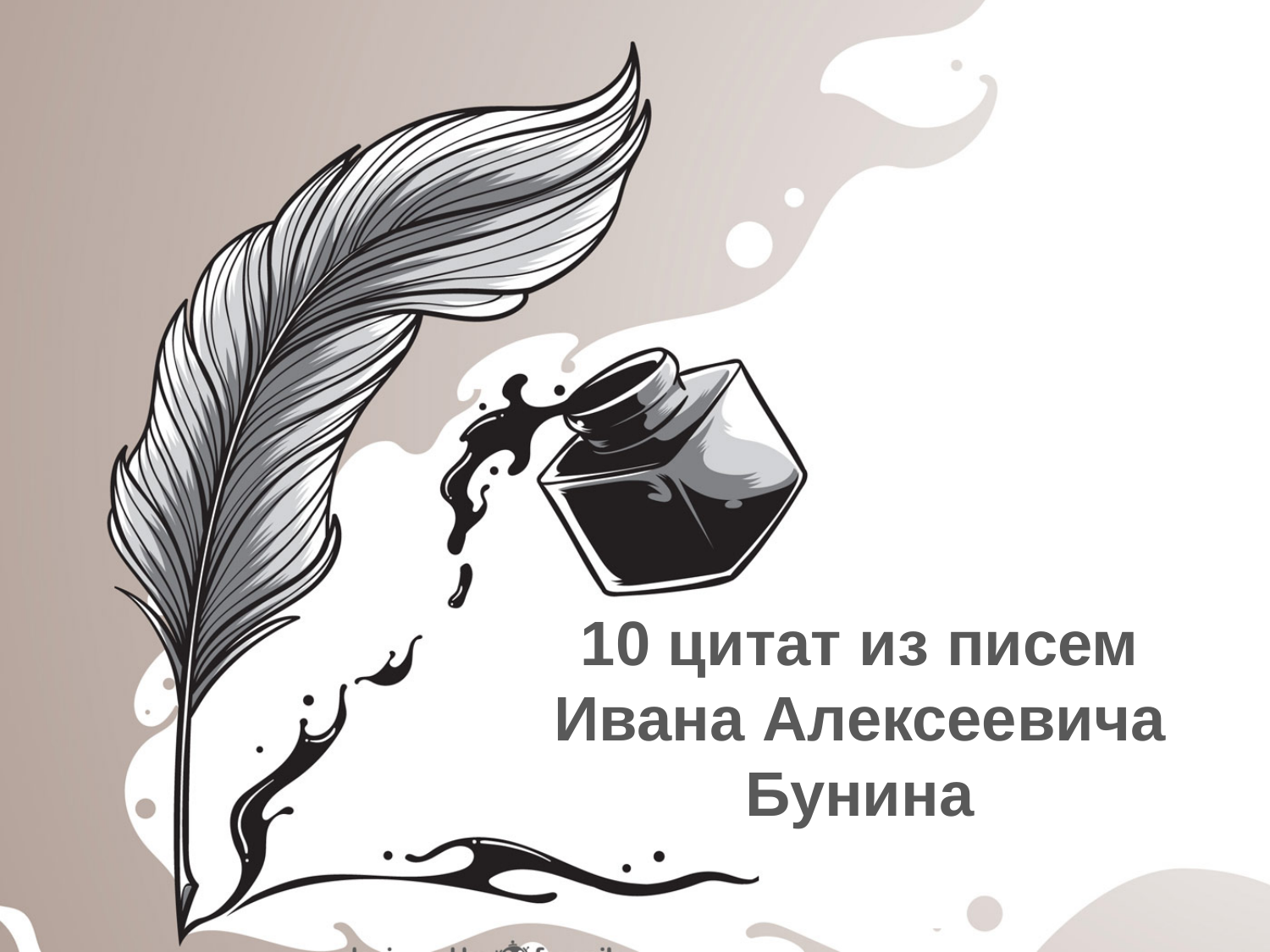

# 10 цитат из писем Ивана Алексеевича Бунина